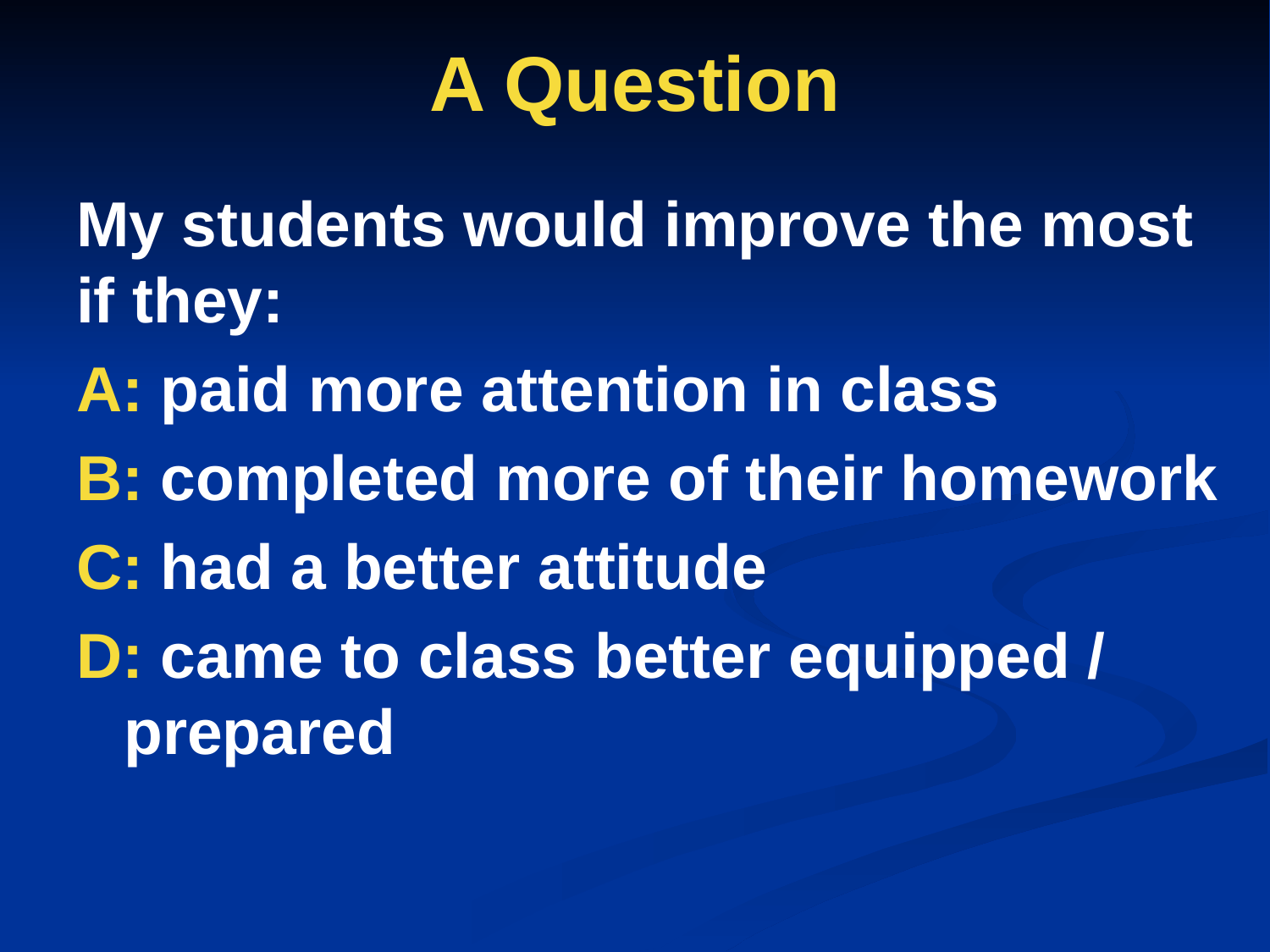

# A Question
My students would improve the most if they:
A: paid more attention in class
B: completed more of their homework
C: had a better attitude
D: came to class better equipped / prepared